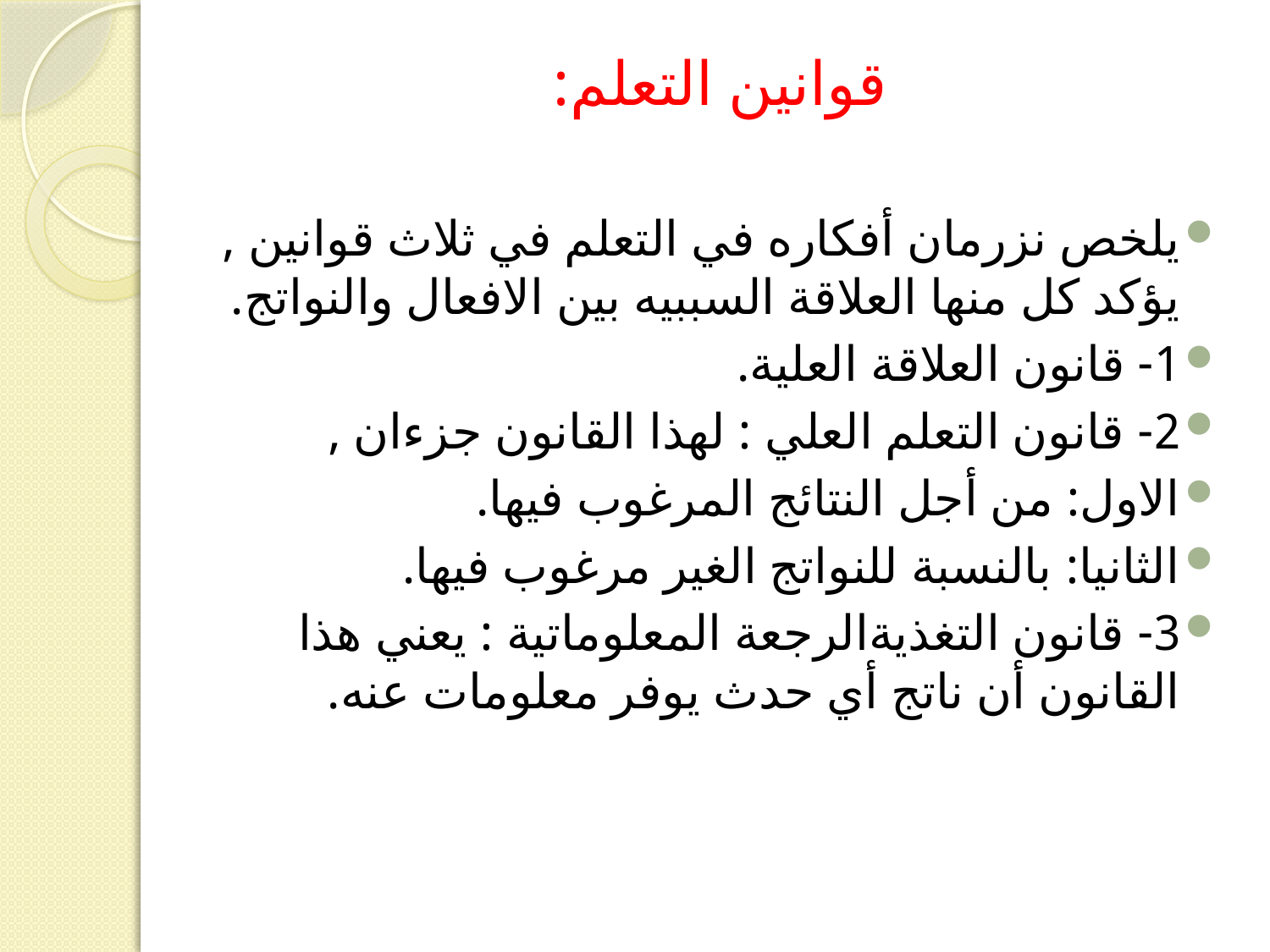

# قوانين التعلم:
يلخص نزرمان أفكاره في التعلم في ثلاث قوانين , يؤكد كل منها العلاقة السببيه بين الافعال والنواتج.
1- قانون العلاقة العلية.
2- قانون التعلم العلي : لهذا القانون جزءان ,
الاول: من أجل النتائج المرغوب فيها.
الثانيا: بالنسبة للنواتج الغير مرغوب فيها.
3- قانون التغذيةالرجعة المعلوماتية : يعني هذا القانون أن ناتج أي حدث يوفر معلومات عنه.